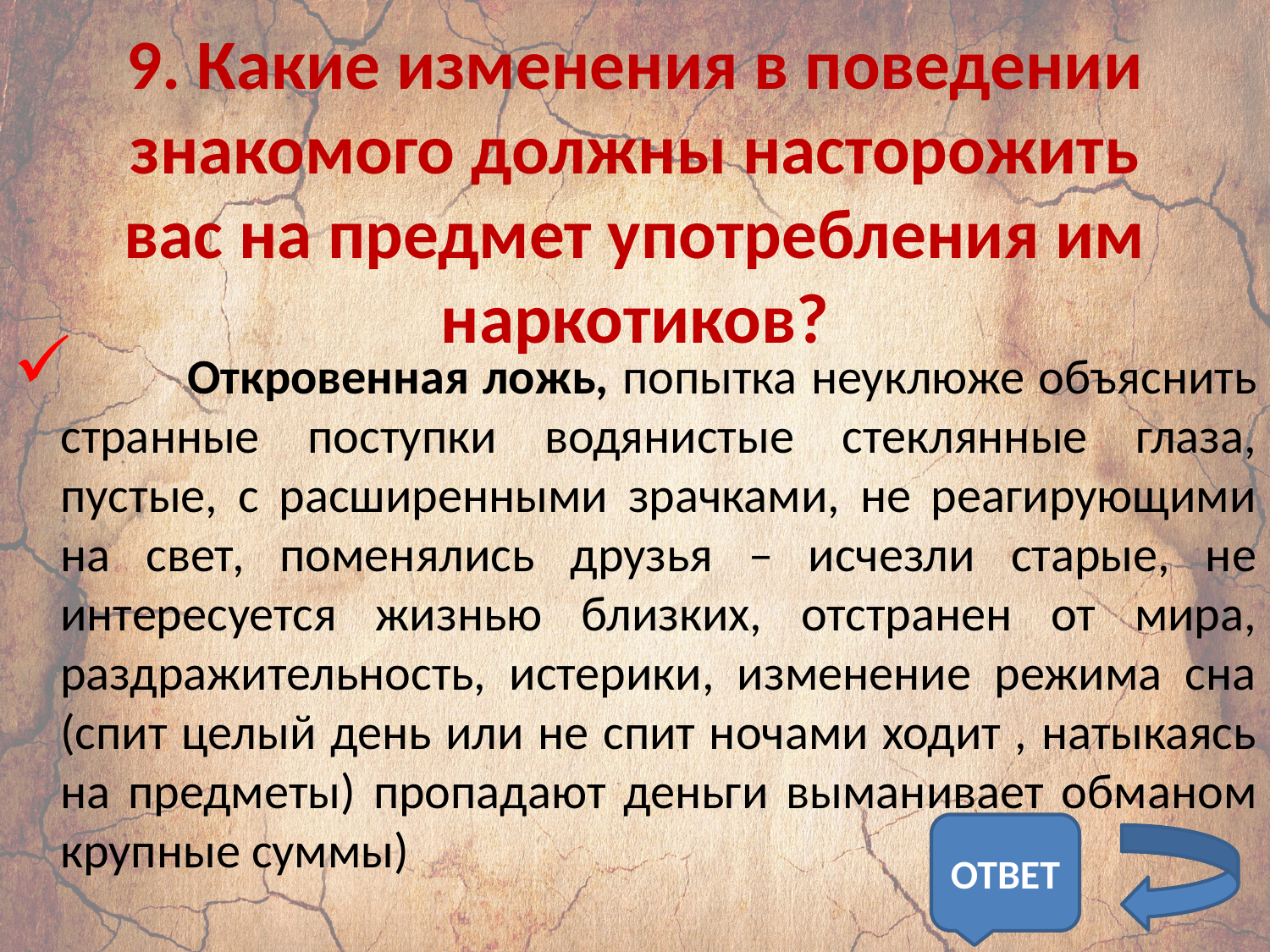

# 9. Какие изменения в поведении знакомого должны насторожить вас на предмет употребления им наркотиков?
	Откровенная ложь, попытка неуклюже объяснить странные поступки водянистые стеклянные глаза, пустые, с расширенными зрачками, не реагирующими на свет, поменялись друзья – исчезли старые, не интересуется жизнью близких, отстранен от мира, раздражительность, истерики, изменение режима сна (спит целый день или не спит ночами ходит , натыкаясь на предметы) пропадают деньги выманивает обманом крупные суммы)
ОТВЕТ